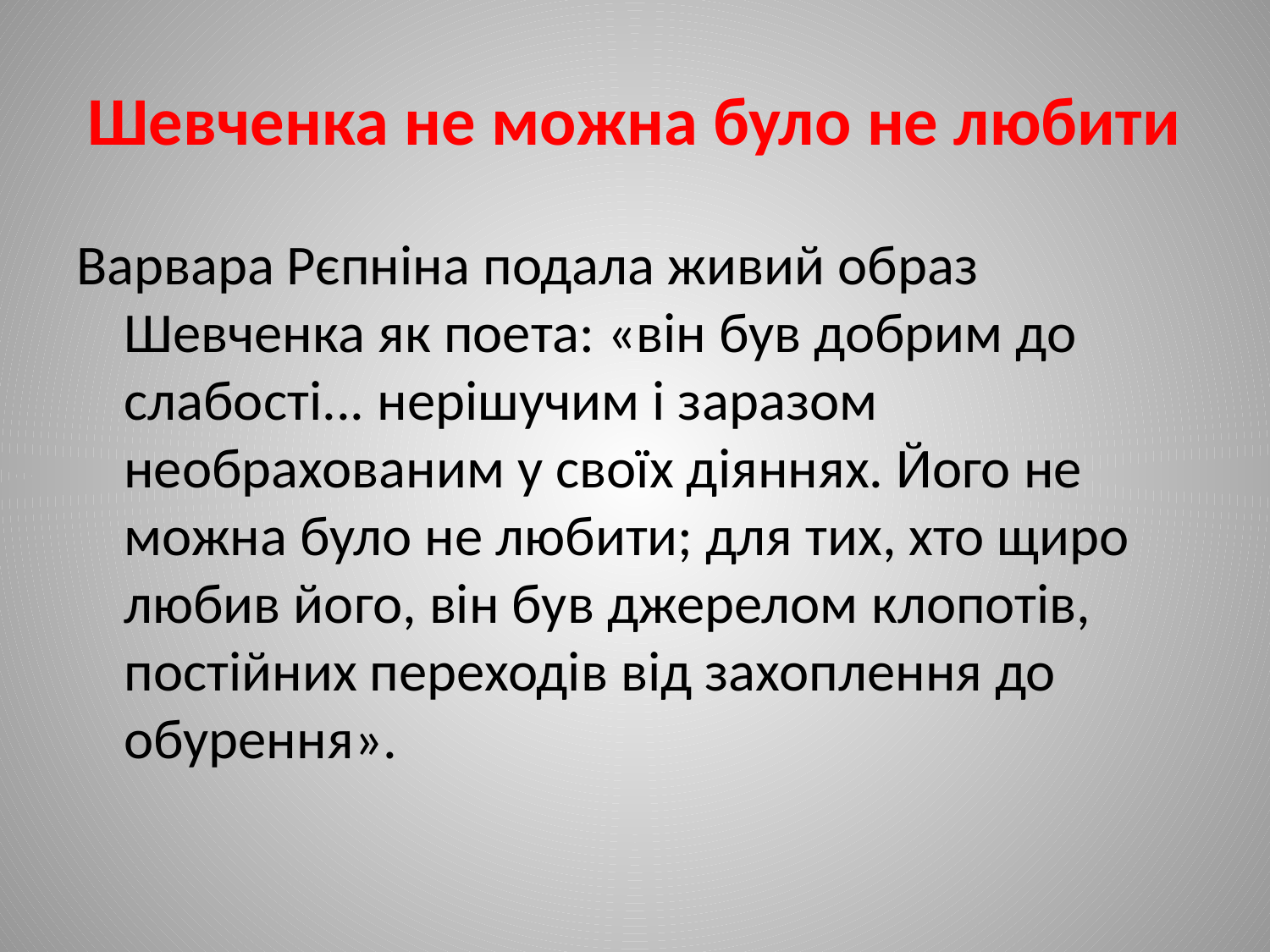

# Шевченка не можна було не любити
Варвара Рєпніна подала живий образ Шевченка як поета: «він був добрим до слабості... нерішучим і заразом необрахованим у своїх діяннях. Його не можна було не любити; для тих, хто щиро любив його, він був джерелом клопотів, постійних переходів від захоплення до обурення».